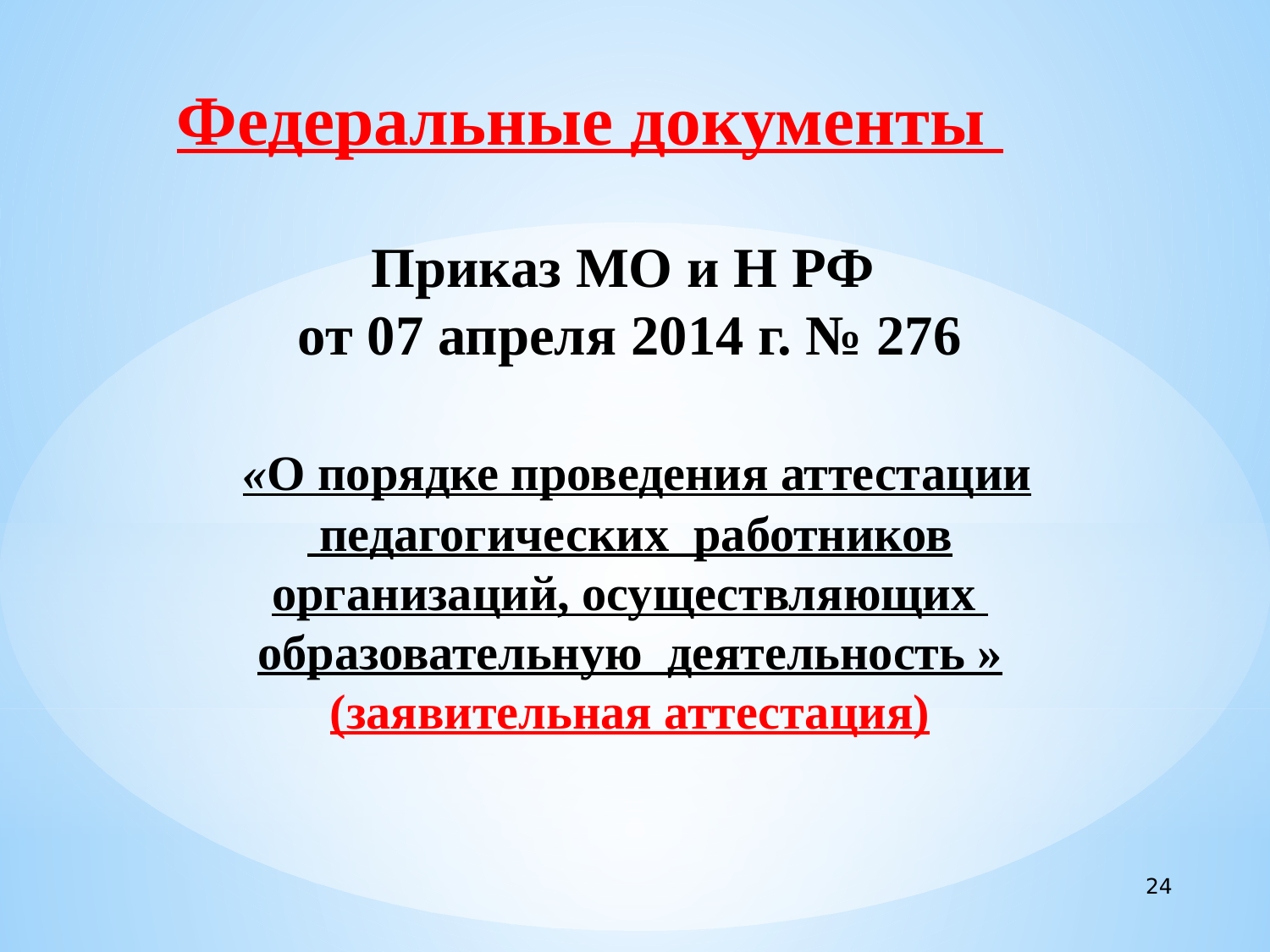

Приказ МО и Н РФ
от 07 апреля 2014 г. № 276

 «О порядке проведения аттестации
 педагогических  работников
организаций, осуществляющих
образовательную  деятельность »
(заявительная аттестация)

Федеральные документы
24